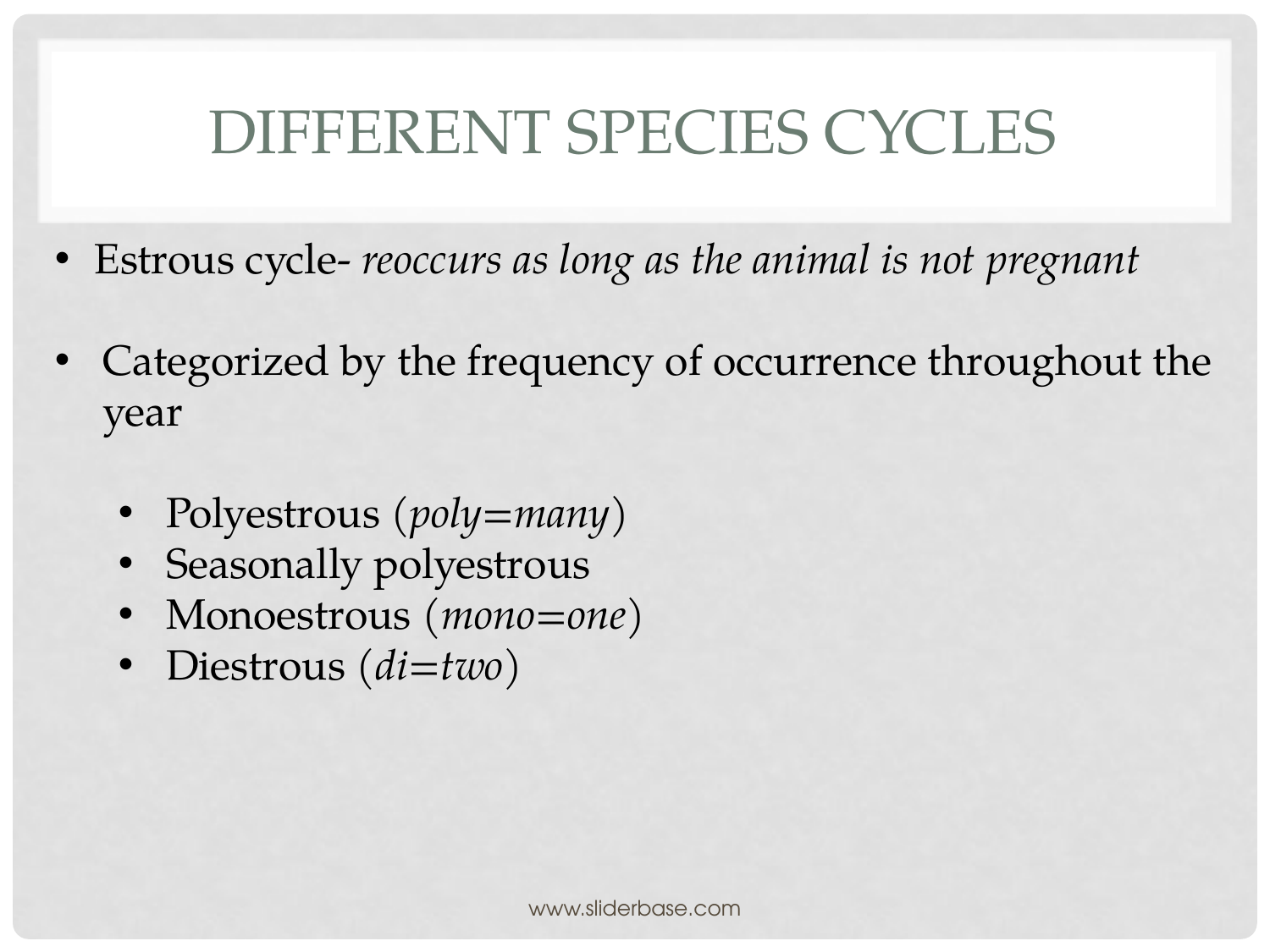

# Different species Cycles
Estrous cycle- reoccurs as long as the animal is not pregnant

Categorized by the frequency of occurrence throughout the year

Polyestrous (poly=many)
Seasonally polyestrous
Monoestrous (mono=one)
Diestrous (di=two)

www.sliderbase.com